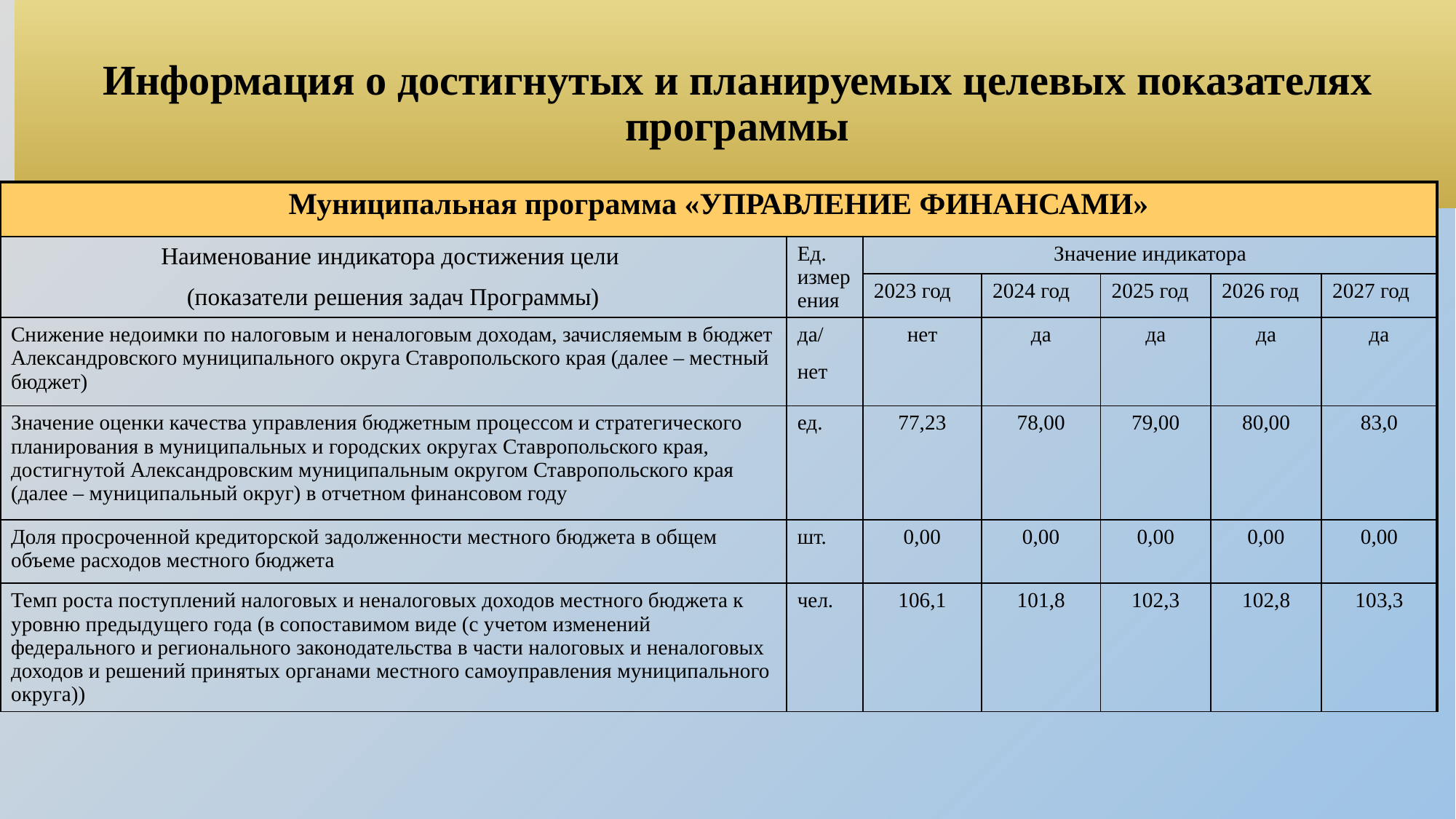

Информация о достигнутых и планируемых целевых показателях программы
| Муниципальная программа «УПРАВЛЕНИЕ ФИНАНСАМИ» |  |  |  |  |  |  |
| --- | --- | --- | --- | --- | --- | --- |
| Наименование индикатора достижения цели (показатели решения задач Программы) | Ед. измерения | Значение индикатора |  |  |  |  |
|  |  | 2023 год | 2024 год | 2025 год | 2026 год | 2027 год |
| Снижение недоимки по налоговым и неналоговым доходам, зачисляемым в бюджет Александровского муниципального округа Ставропольского края (далее – местный бюджет) | да/ нет | нет | да | да | да | да |
| Значение оценки качества управления бюджетным процессом и стратегического планирования в муниципальных и городских округах Ставропольского края, достигнутой Александровским муниципальным округом Ставропольского края (далее – муниципальный округ) в отчетном финансовом году | ед. | 77,23 | 78,00 | 79,00 | 80,00 | 83,0 |
| Доля просроченной кредиторской задолженности местного бюджета в общем объеме расходов местного бюджета | шт. | 0,00 | 0,00 | 0,00 | 0,00 | 0,00 |
| Темп роста поступлений налоговых и неналоговых доходов местного бюджета к уровню предыдущего года (в сопоставимом виде (с учетом изменений федерального и регионального законодательства в части налоговых и неналоговых доходов и решений принятых органами местного самоуправления муниципального округа)) | чел. | 106,1 | 101,8 | 102,3 | 102,8 | 103,3 |